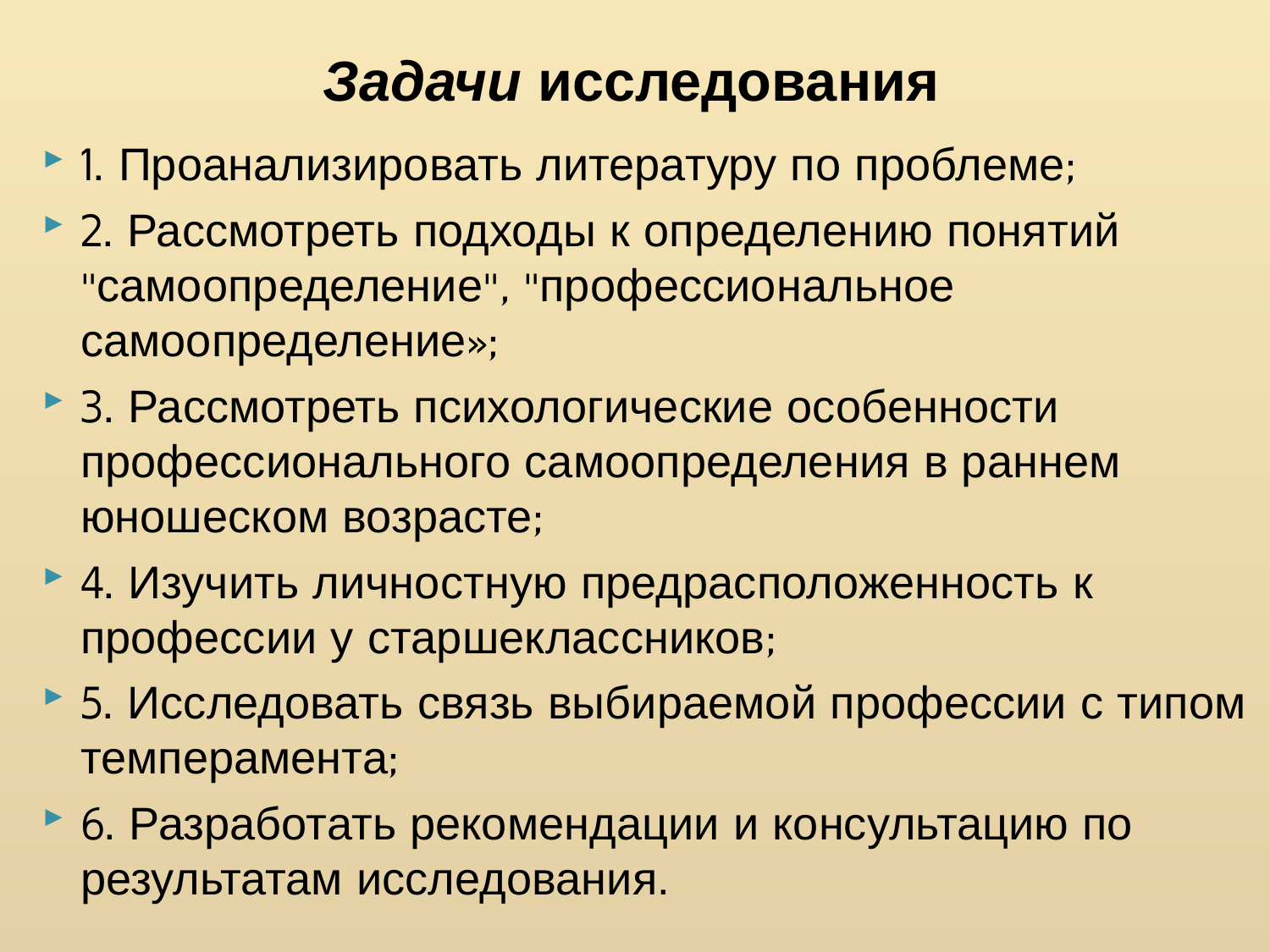

# Задачи исследования
1. Проанализировать литературу по проблеме;
2. Рассмотреть подходы к определению понятий "самоопределение", "профессиональное самоопределение»;
3. Рассмотреть психологические особенности профессионального самоопределения в раннем юношеском возрасте;
4. Изучить личностную предрасположенность к профессии у старшеклассников;
5. Исследовать связь выбираемой профессии с типом темперамента;
6. Разработать рекомендации и консультацию по результатам исследования.